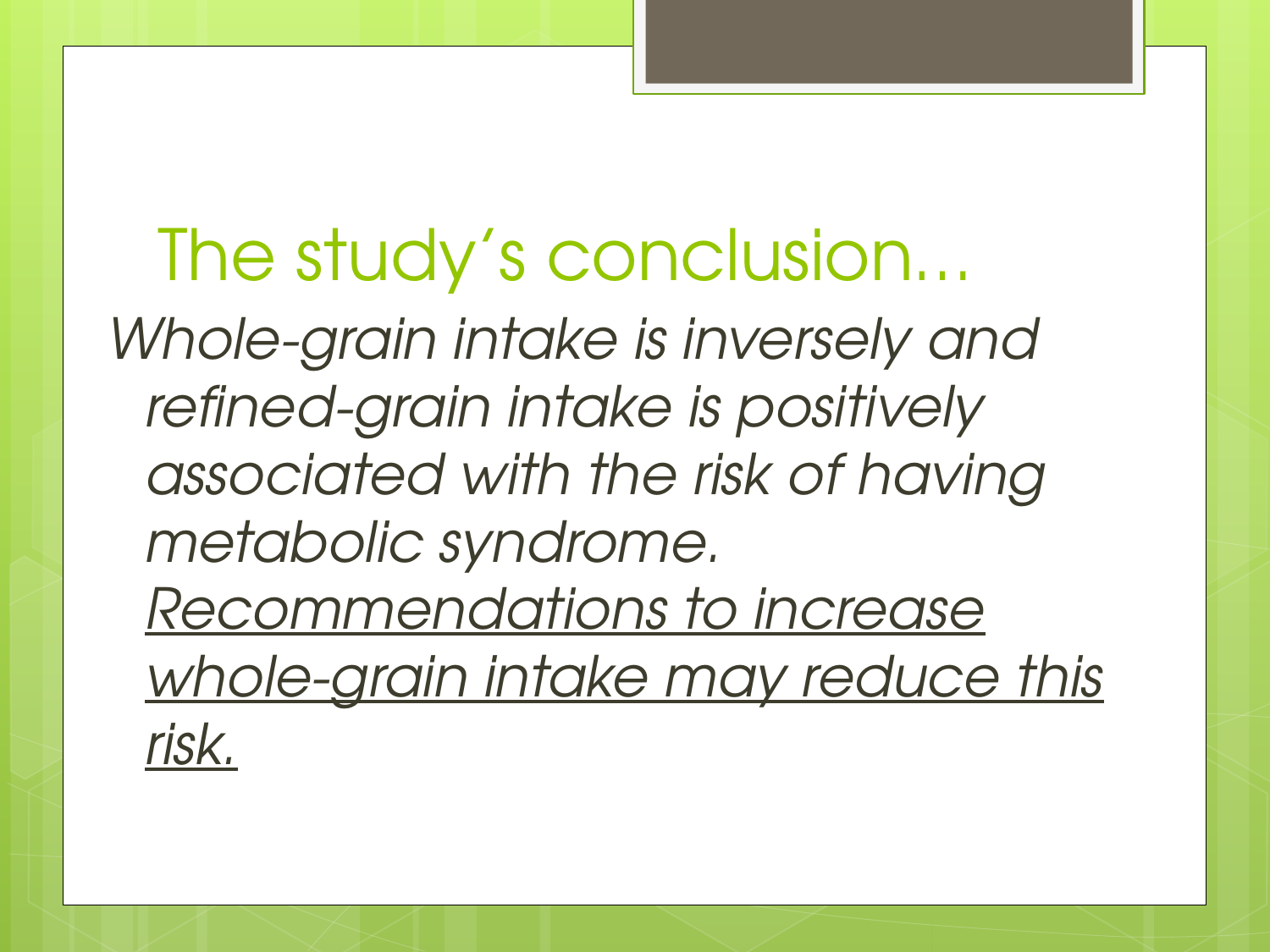

# The study’s conclusion…
Whole-grain intake is inversely and refined-grain intake is positively associated with the risk of having metabolic syndrome. Recommendations to increase whole-grain intake may reduce this risk.